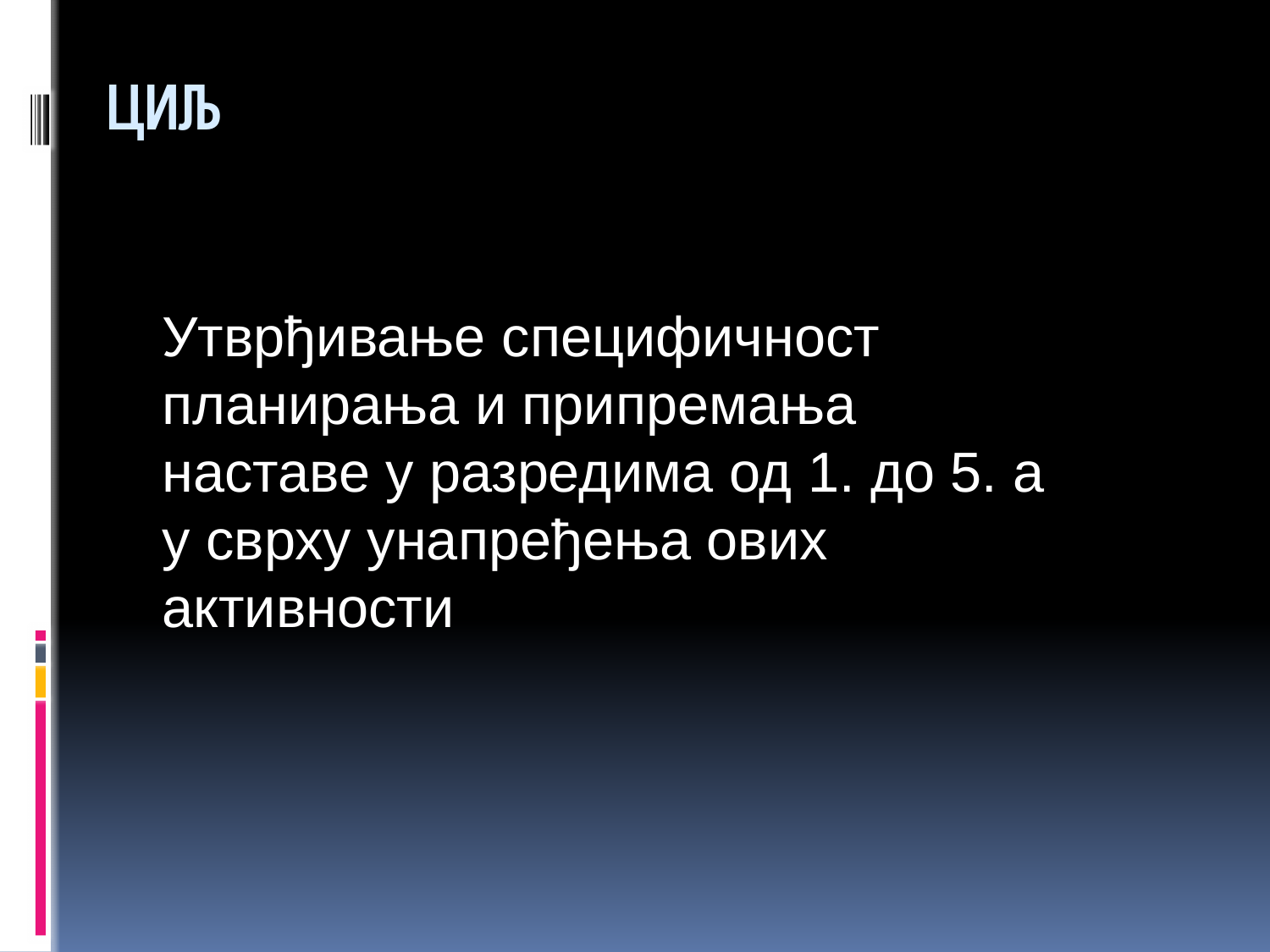

# Циљ
Утврђивање специфичност планирања и припремања наставе у разредима од 1. до 5. а у сврху унапређења ових активности